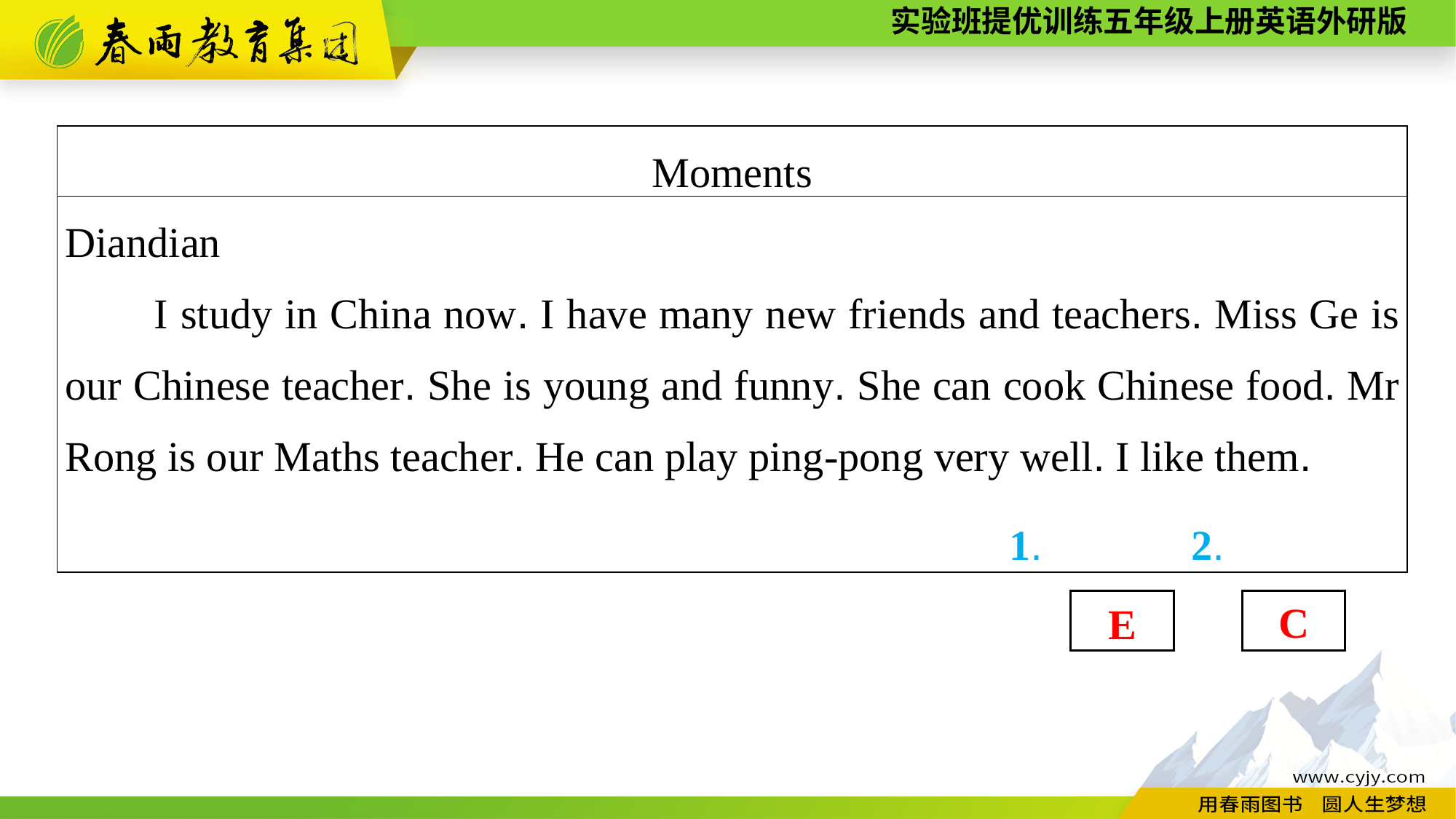

| Moments |
| --- |
| Diandian I study in China now. I have many new friends and teachers. Miss Ge is our Chinese teacher. She is young and funny. She can cook Chinese food. Mr Rong is our Maths teacher. He can play ping-pong very well. I like them. 1.　　　2. |
C

E